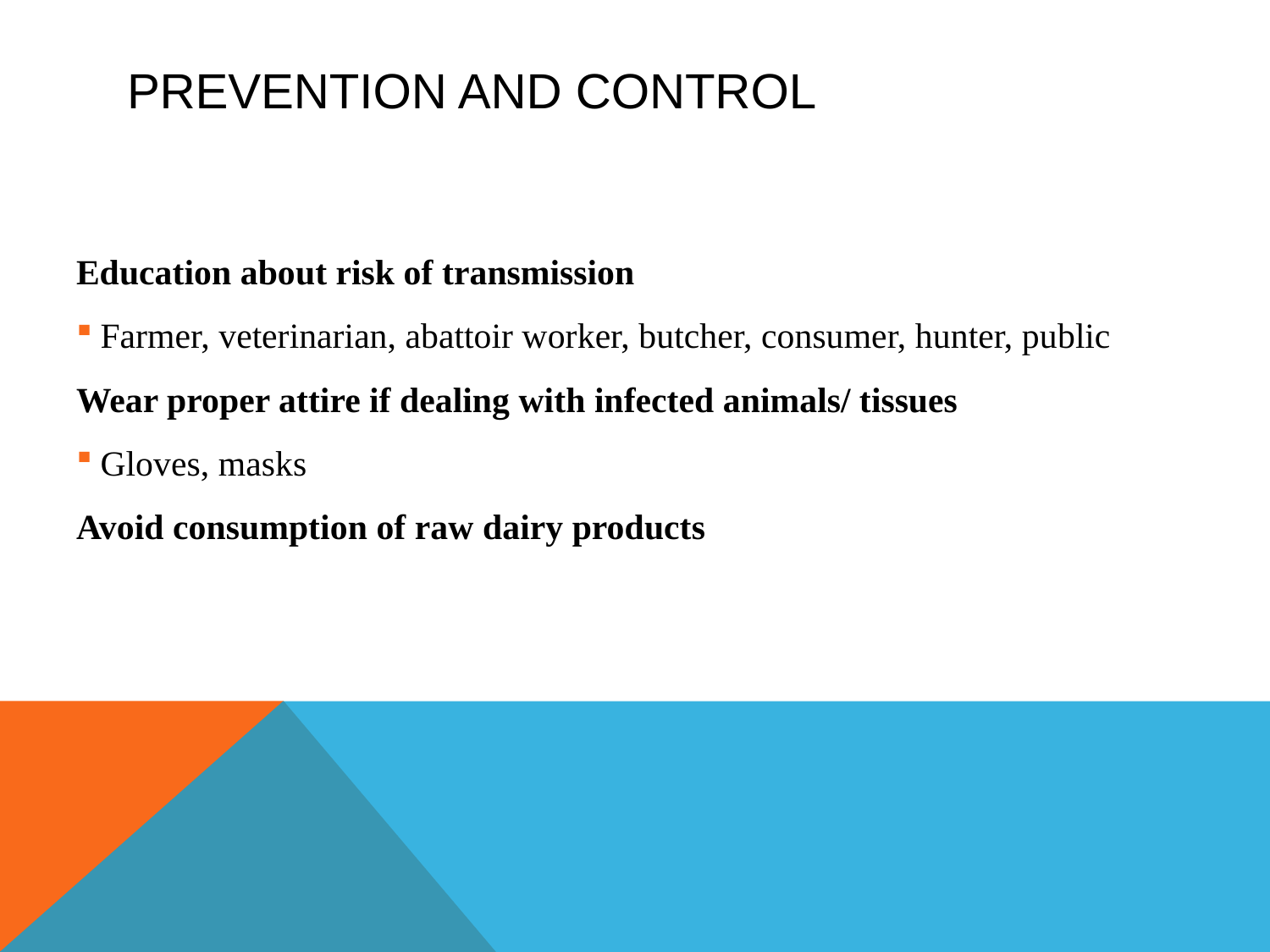

# Prevention and Control
Education about risk of transmission
Farmer, veterinarian, abattoir worker, butcher, consumer, hunter, public
Wear proper attire if dealing with infected animals/ tissues
Gloves, masks
Avoid consumption of raw dairy products